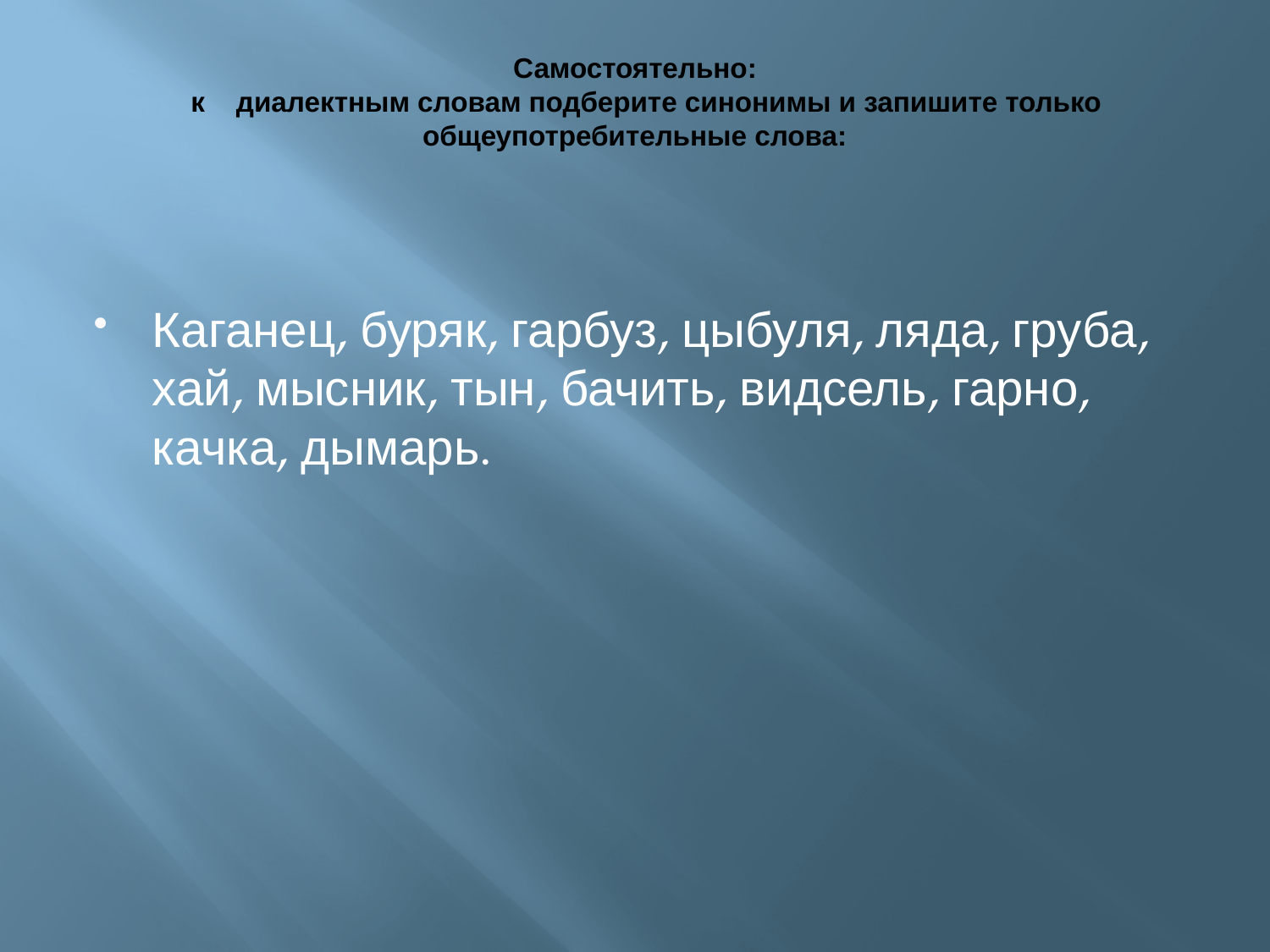

# Самостоятельно: к    диалектным словам подберите синонимы и запишите только общеупотребительные слова:

Каганец, буряк, гарбуз, цыбуля, ляда, груба, хай, мысник, тын, бачить, видсель, гарно, качка, дымарь.